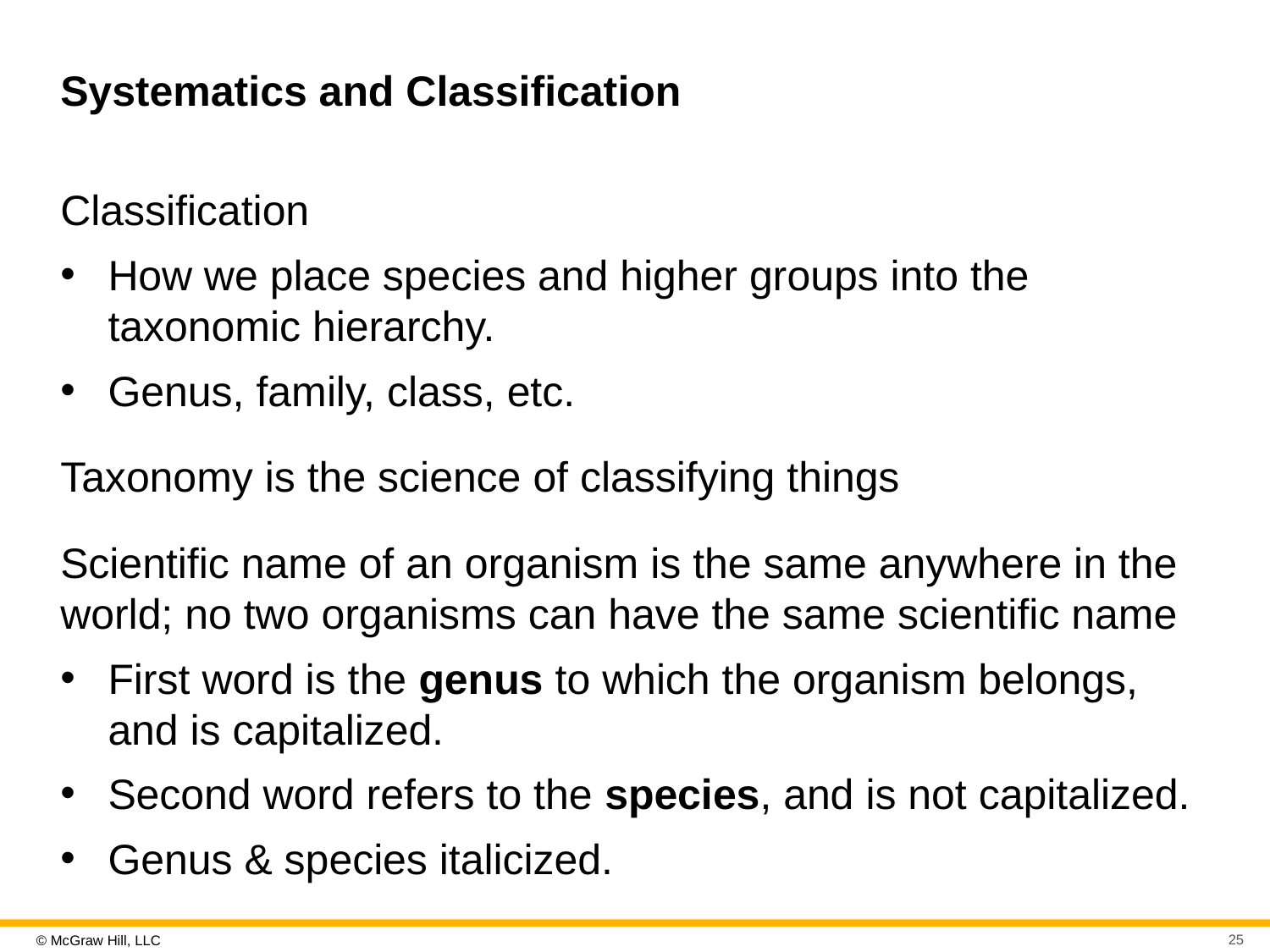

# Systematics and Classification
Classification
How we place species and higher groups into the taxonomic hierarchy.
Genus, family, class, etc.
Taxonomy is the science of classifying things
Scientific name of an organism is the same anywhere in the world; no two organisms can have the same scientific name
First word is the genus to which the organism belongs, and is capitalized.
Second word refers to the species, and is not capitalized.
Genus & species italicized.
25